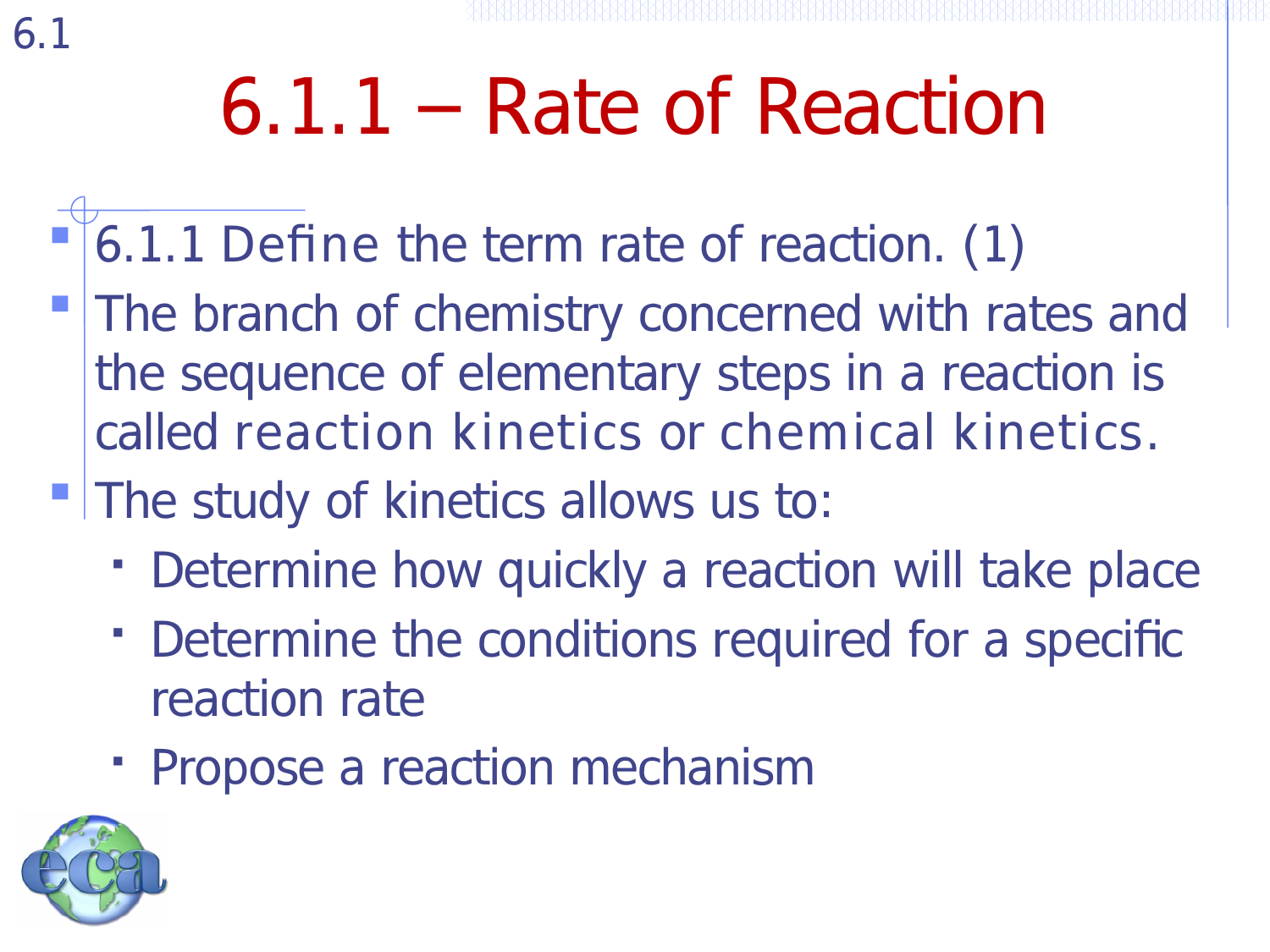

# 6.1.1 – Rate of Reaction
6.1.1 Define the term rate of reaction. (1)
The branch of chemistry concerned with rates and the sequence of elementary steps in a reaction is called reaction kinetics or chemical kinetics.
The study of kinetics allows us to:
Determine how quickly a reaction will take place
Determine the conditions required for a specific reaction rate
Propose a reaction mechanism